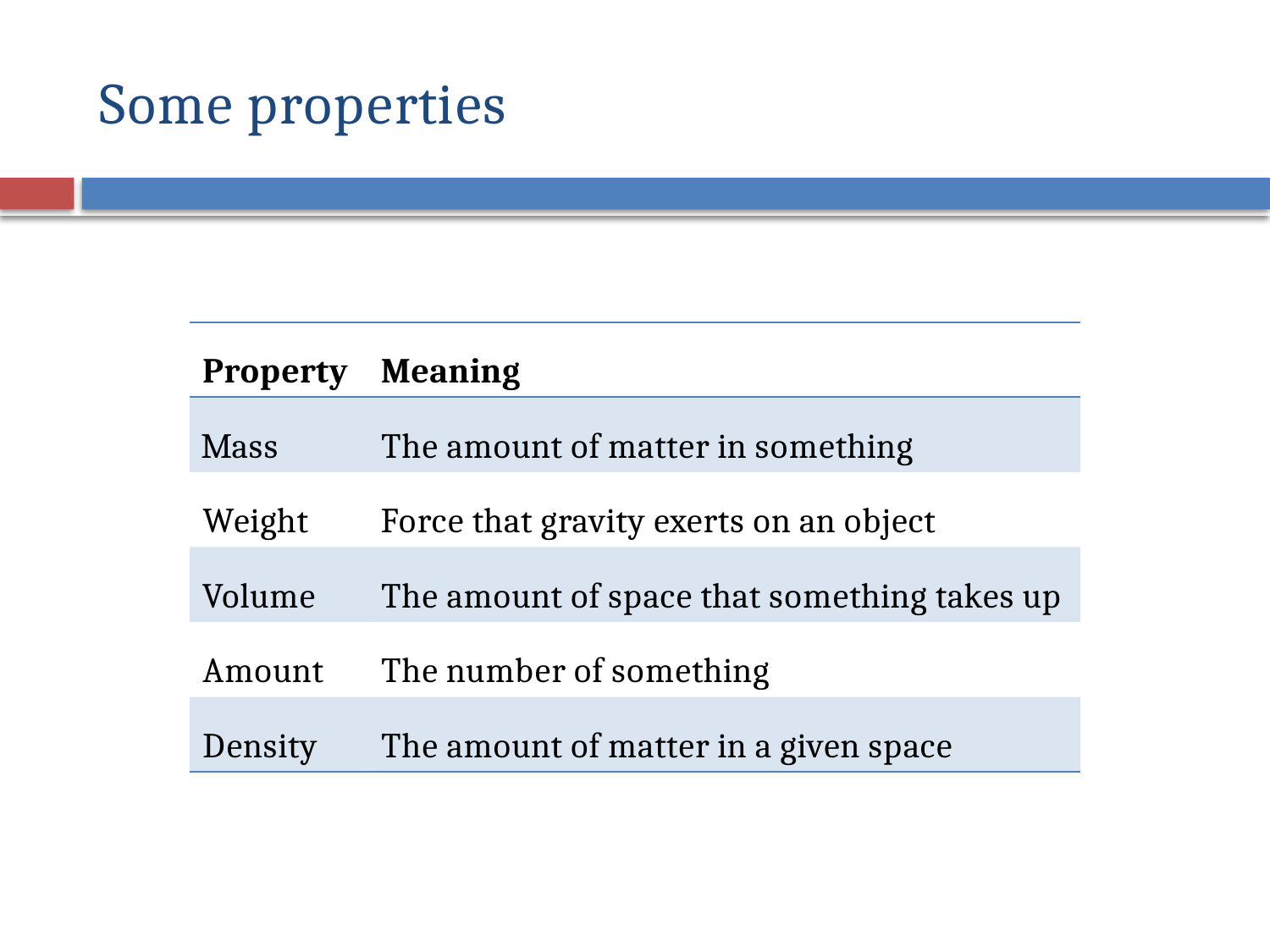

# Some properties
| Property | Meaning |
| --- | --- |
| Mass | The amount of matter in something |
| Weight | Force that gravity exerts on an object |
| Volume | The amount of space that something takes up |
| Amount | The number of something |
| Density | The amount of matter in a given space |